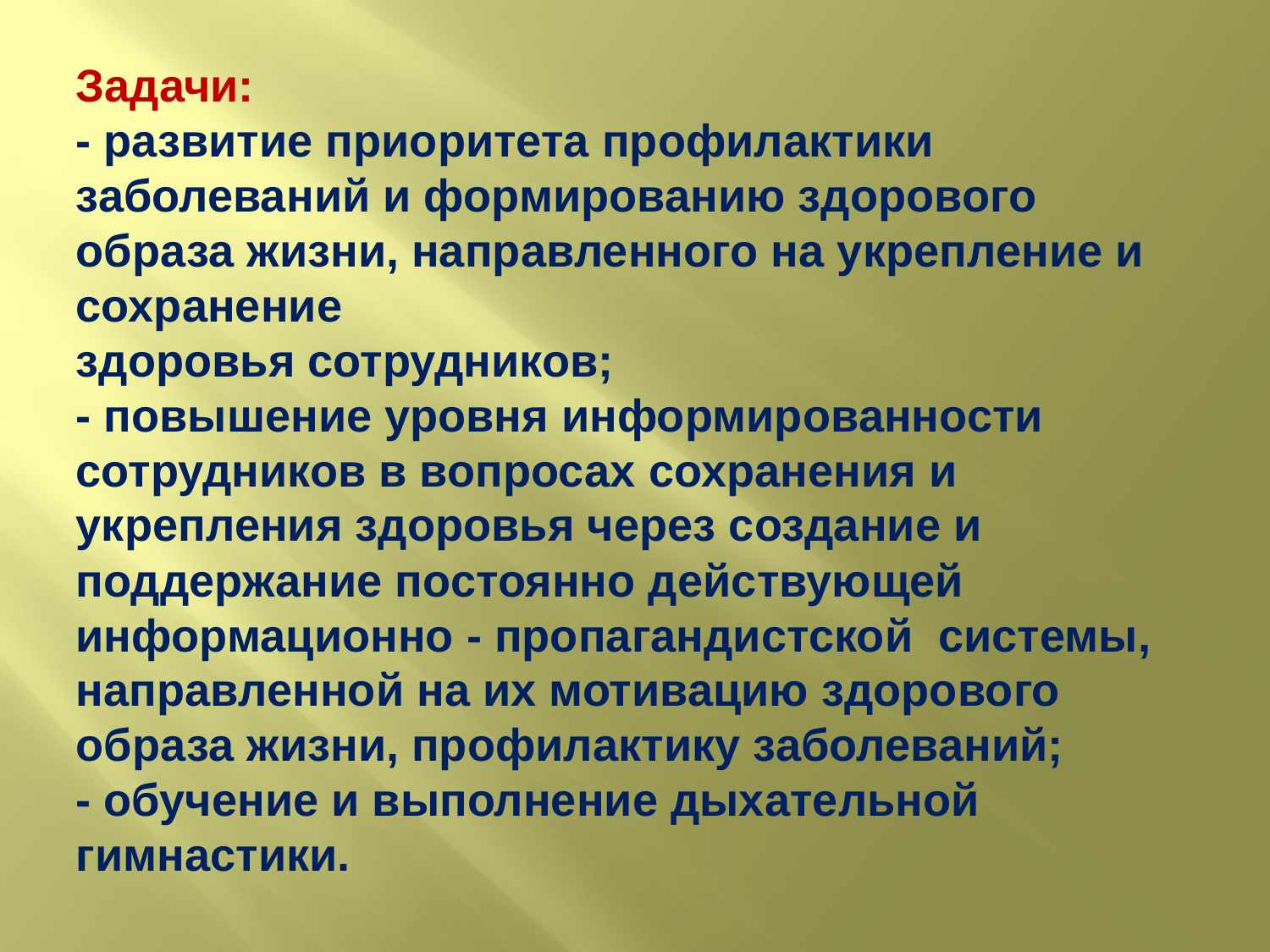

# Задачи: - развитие приоритета профилактики заболеваний и формированию здорового образа жизни, направленного на укрепление и сохранение здоровья сотрудников; - повышение уровня информированности сотрудников в вопросах сохранения и укрепления здоровья через создание и поддержание постоянно действующей информационно - пропагандистской  системы, направленной на их мотивацию здорового образа жизни, профилактику заболеваний; - обучение и выполнение дыхательной гимнастики.